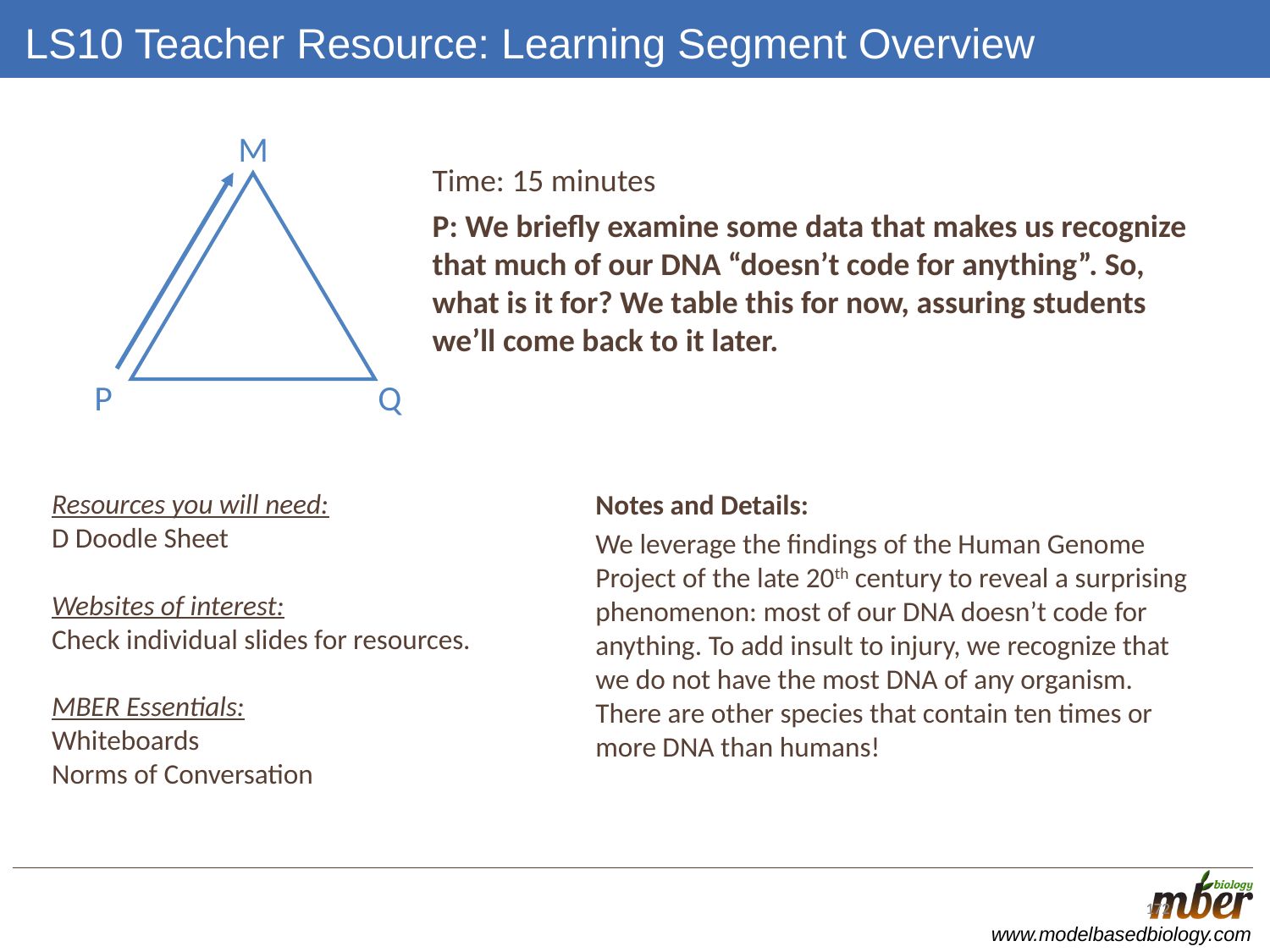

# LS10 Teacher Resource: Learning Segment Overview
M

Q
P
Time: 15 minutes

P: We briefly examine some data that makes us recognize that much of our DNA “doesn’t code for anything”. So, what is it for? We table this for now, assuring students we’ll come back to it later.
Resources you will need:
D Doodle Sheet

Websites of interest:
Check individual slides for resources.

MBER Essentials:
Whiteboards
Norms of Conversation
Notes and Details:
We leverage the findings of the Human Genome Project of the late 20th century to reveal a surprising phenomenon: most of our DNA doesn’t code for anything. To add insult to injury, we recognize that we do not have the most DNA of any organism. There are other species that contain ten times or more DNA than humans!

172
172